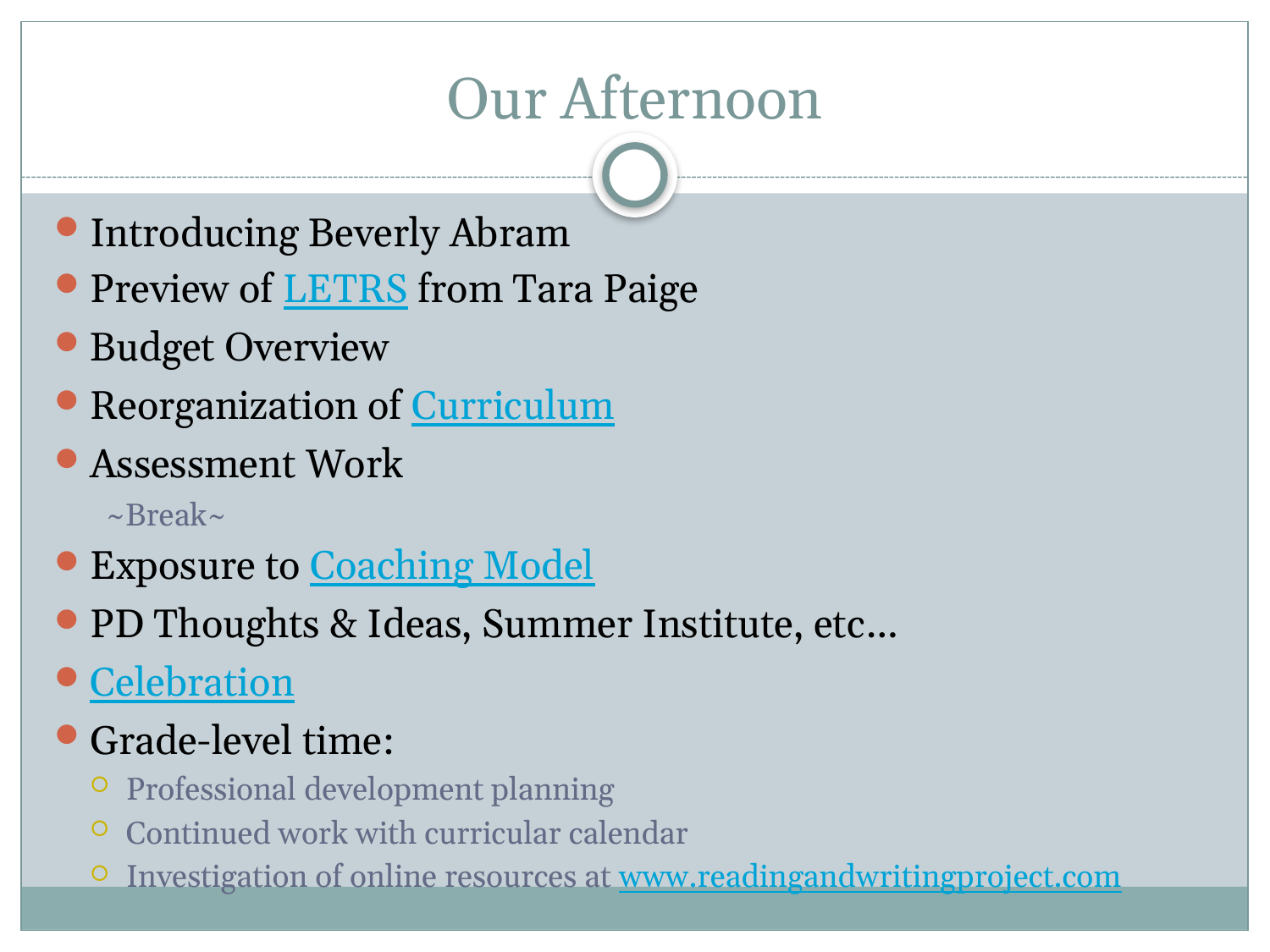

# Our Afternoon
Introducing Beverly Abram
Preview of LETRS from Tara Paige
Budget Overview
Reorganization of Curriculum
Assessment Work
  ~Break~
Exposure to Coaching Model
PD Thoughts & Ideas, Summer Institute, etc…
Celebration
Grade-level time:
Professional development planning
Continued work with curricular calendar
Investigation of online resources at www.readingandwritingproject.com